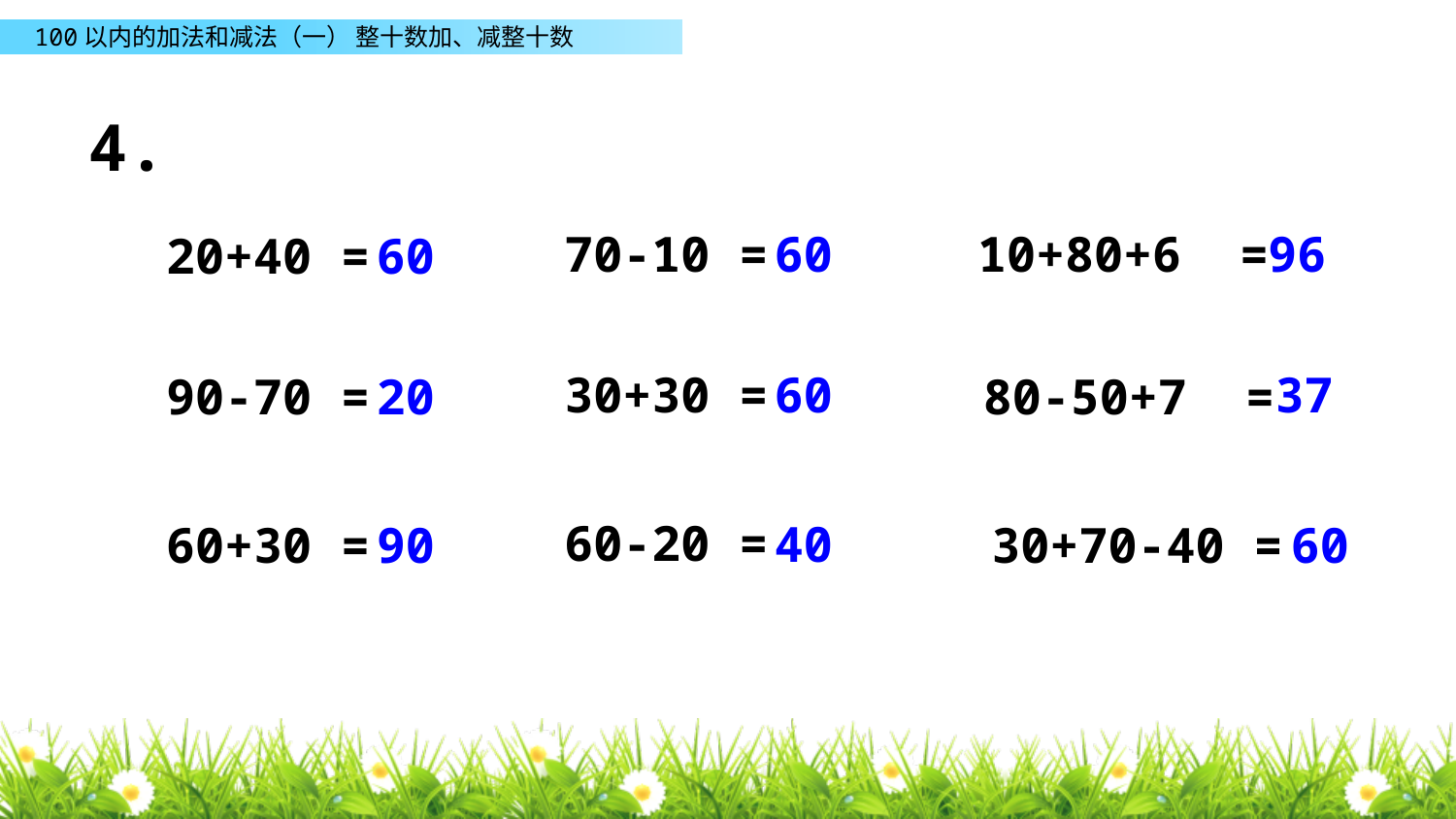

4.
70-10 =
10+80+6  =
60
96
20+40 =
60
30+30 =
60
37
90-70 =
80-50+7  =
20
60-20 =
40
60+30 =
30+70-40 =
90
60